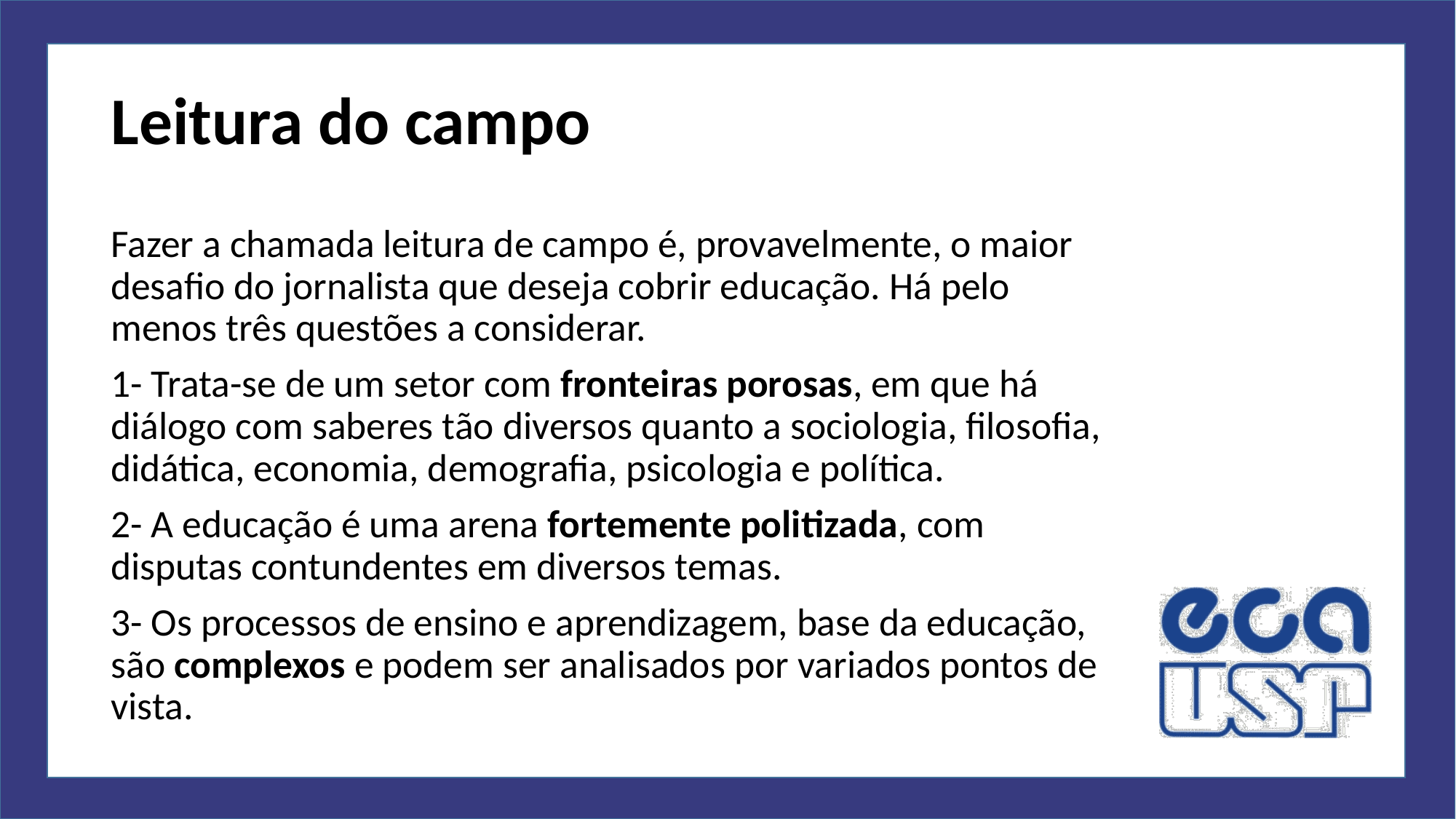

# Leitura do campo
Fazer a chamada leitura de campo é, provavelmente, o maior desafio do jornalista que deseja cobrir educação. Há pelo menos três questões a considerar.
1- Trata-se de um setor com fronteiras porosas, em que há diálogo com saberes tão diversos quanto a sociologia, filosofia, didática, economia, demografia, psicologia e política.
2- A educação é uma arena fortemente politizada, com disputas contundentes em diversos temas.
3- Os processos de ensino e aprendizagem, base da educação, são complexos e podem ser analisados por variados pontos de vista.